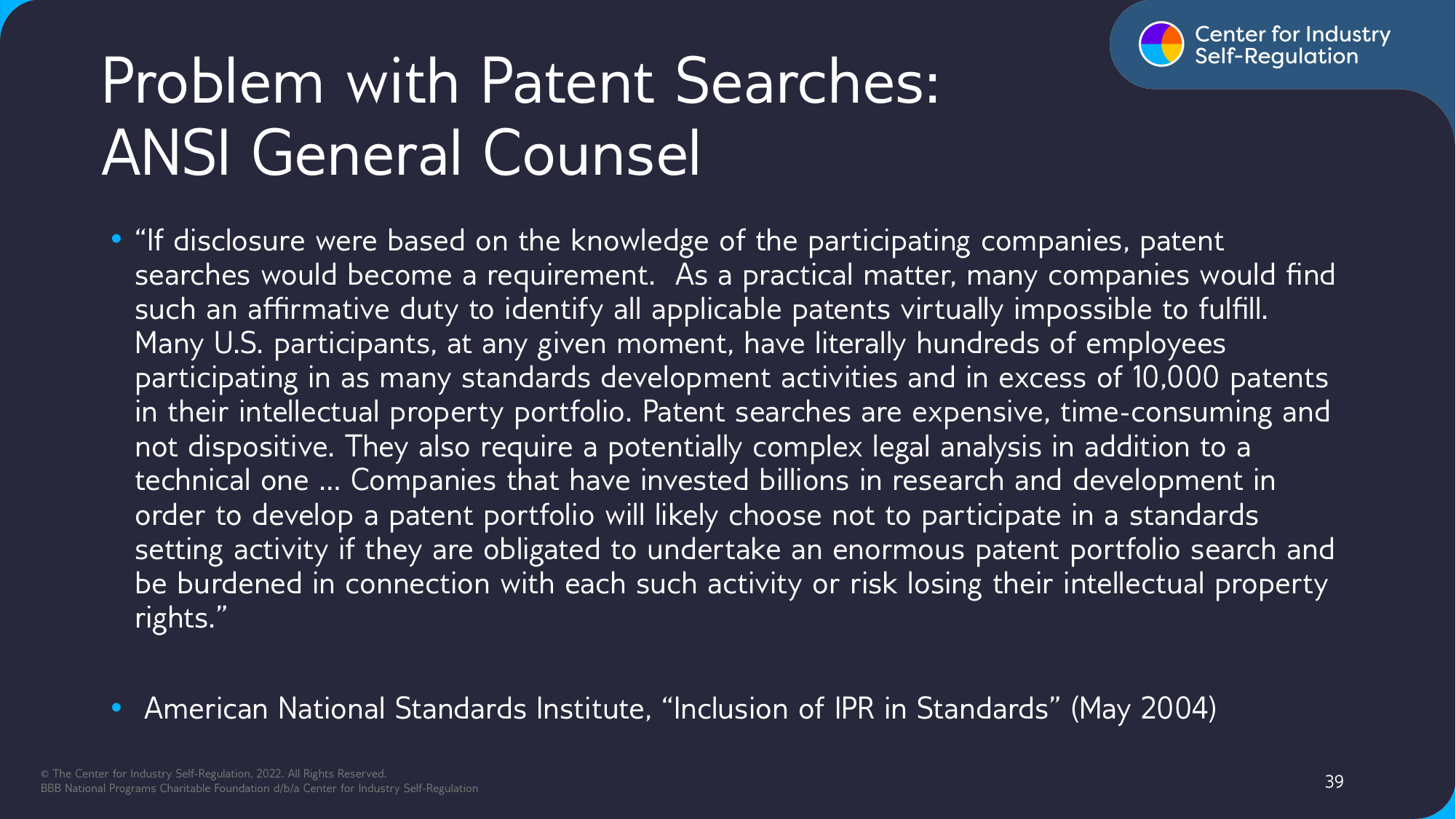

# Problem with Patent Searches: ANSI General Counsel
“If disclosure were based on the knowledge of the participating companies, patent searches would become a requirement.  As a practical matter, many companies would find such an affirmative duty to identify all applicable patents virtually impossible to fulfill. Many U.S. participants, at any given moment, have literally hundreds of employees participating in as many standards development activities and in excess of 10,000 patents in their intellectual property portfolio. Patent searches are expensive, time-consuming and not dispositive. They also require a potentially complex legal analysis in addition to a technical one … Companies that have invested billions in research and development in order to develop a patent portfolio will likely choose not to participate in a standards setting activity if they are obligated to undertake an enormous patent portfolio search and be burdened in connection with each such activity or risk losing their intellectual property rights.”​

 American National Standards Institute, “Inclusion of IPR in Standards” (May 2004)
39